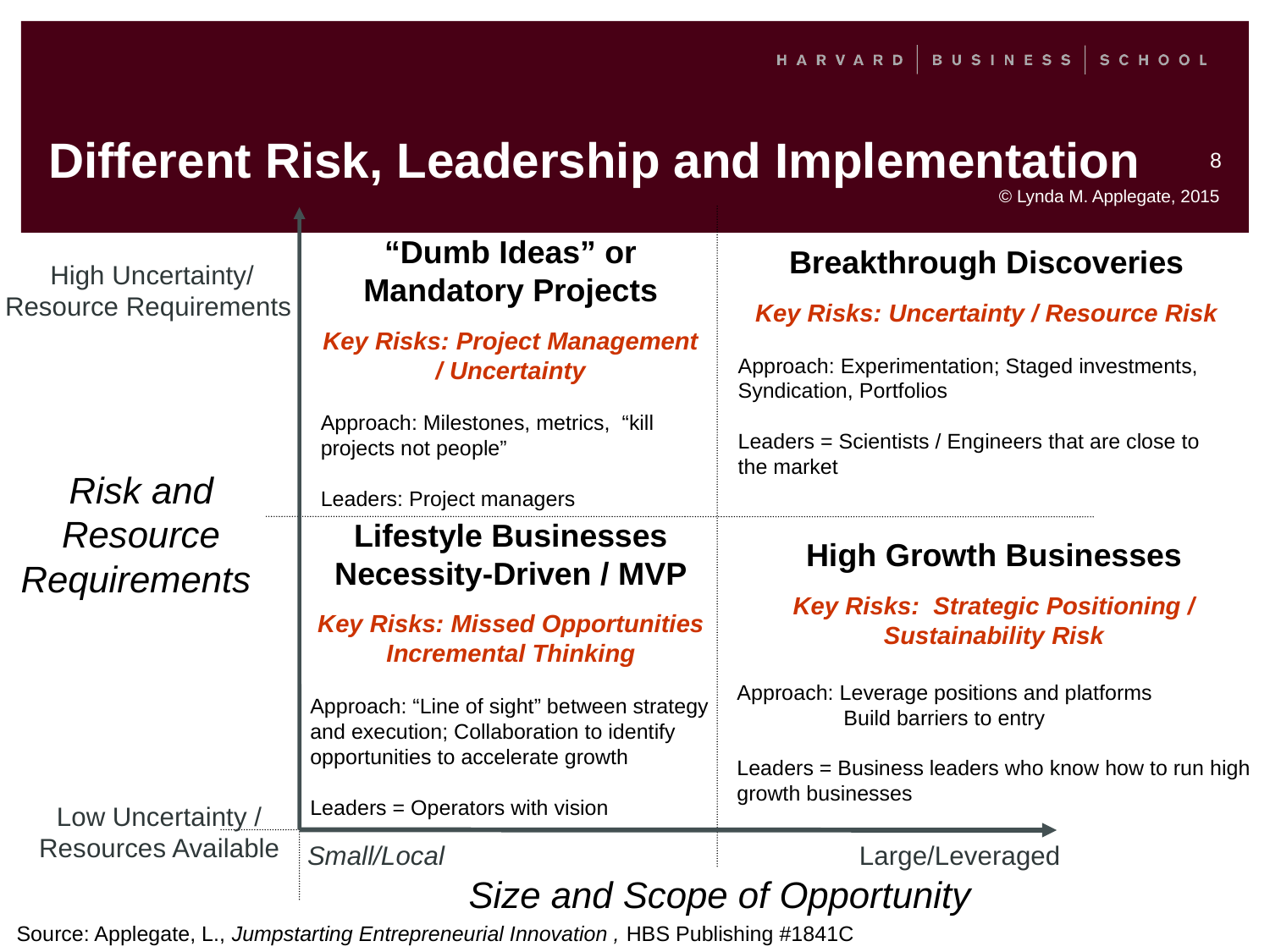

# Different Risk, Leadership and Implementation
8

“Dumb Ideas” or Mandatory Projects

Key Risks: Project Management / Uncertainty

Approach: Milestones, metrics,  “kill projects not people”

Leaders: Project managers

Breakthrough Discoveries

Key Risks: Uncertainty / Resource Risk

Approach: Experimentation; Staged investments, Syndication, Portfolios

Leaders = Scientists / Engineers that are close to the market

High Uncertainty/
Resource Requirements
Risk and Resource Requirements
Lifestyle Businesses
Necessity-Driven / MVP

Key Risks: Missed Opportunities
Incremental Thinking

Approach: “Line of sight” between strategy and execution; Collaboration to identify opportunities to accelerate growth

Leaders = Operators with vision

High Growth Businesses

Key Risks:  Strategic Positioning / Sustainability Risk

Approach: Leverage positions and platforms
                  Build barriers to entry

Leaders = Business leaders who know how to run high growth businesses

Low Uncertainty /
Resources Available

Small/Local
Large/Leveraged
Size and Scope of Opportunity
Source: Applegate, L., Jumpstarting Entrepreneurial Innovation , HBS Publishing #1841C